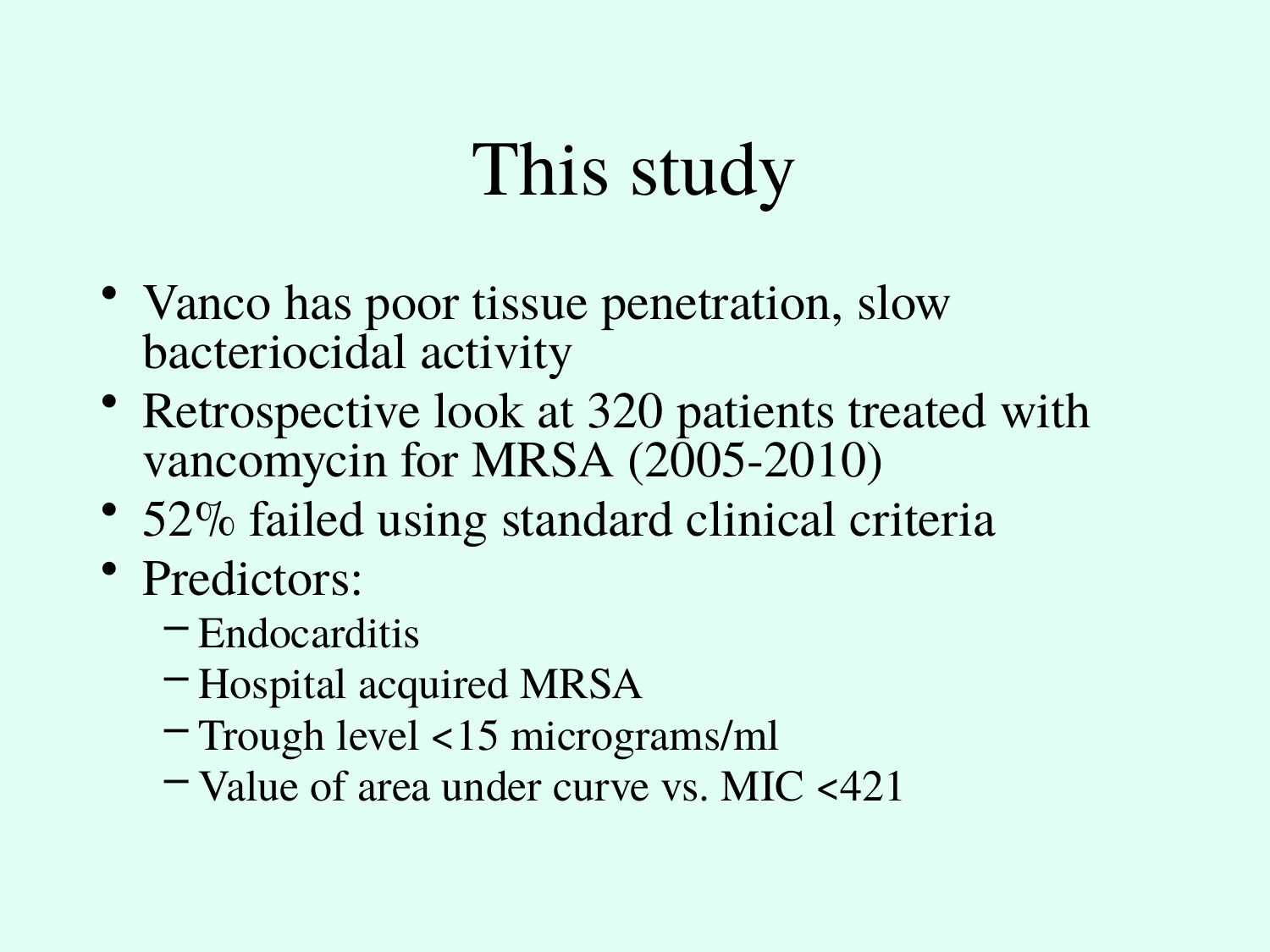

This study
Vanco has poor tissue penetration, slow bacteriocidal activity
Retrospective look at 320 patients treated with vancomycin for MRSA (2005-2010)
52% failed using standard clinical criteria
Predictors:
Endocarditis
Hospital acquired MRSA
Trough level <15 micrograms/ml
Value of area under curve vs. MIC <421